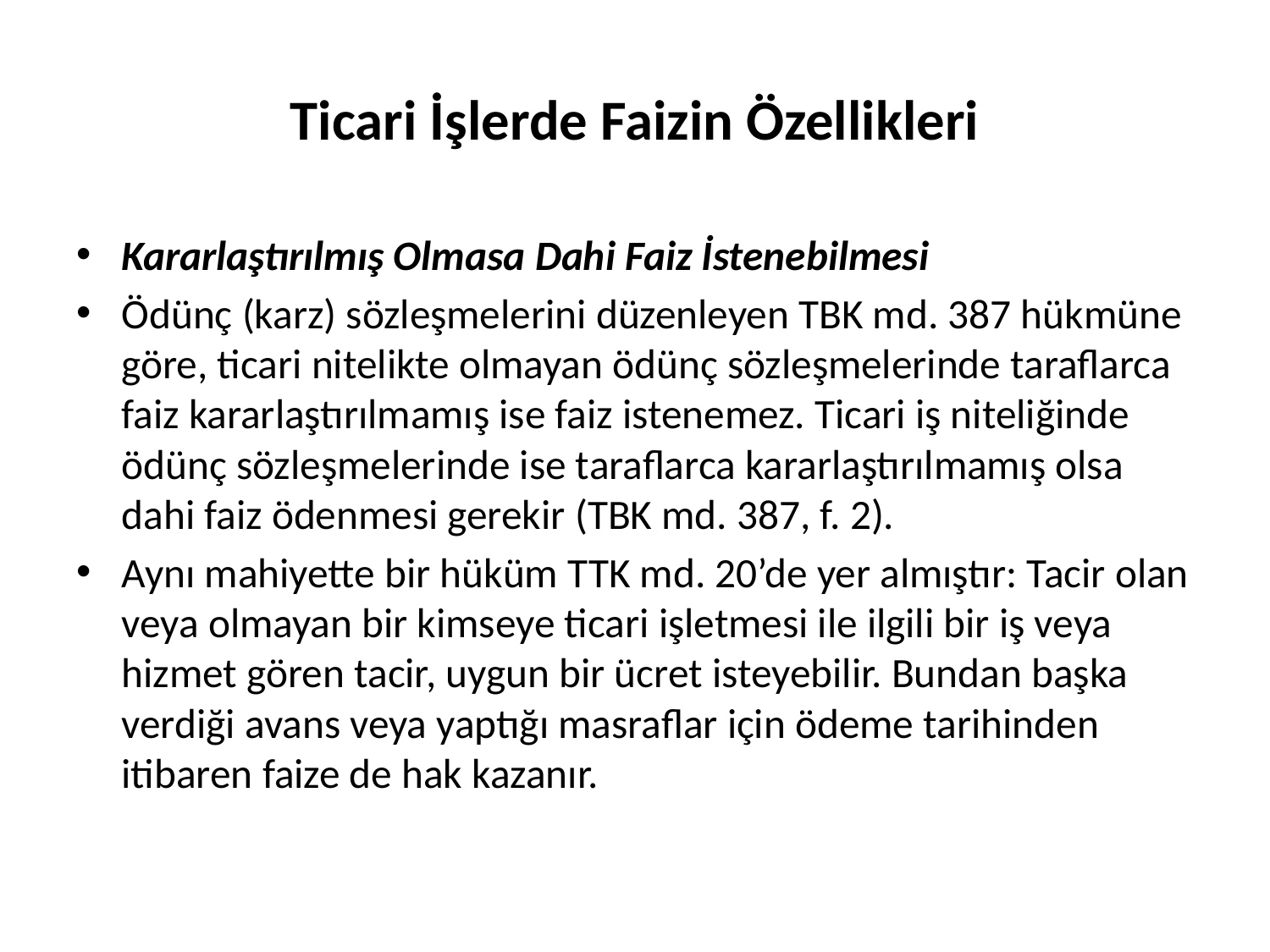

# Ticari İşlerde Faizin Özellikleri
Kararlaştırılmış Olmasa Dahi Faiz İstenebilmesi
Ödünç (karz) sözleşmelerini düzenleyen TBK md. 387 hükmüne göre, ticari nitelikte olmayan ödünç sözleşmelerinde taraflarca faiz kararlaştırılmamış ise faiz istenemez. Ticari iş niteliğinde ödünç sözleşmelerinde ise taraflarca kararlaştırılmamış olsa dahi faiz ödenmesi gerekir (TBK md. 387, f. 2).
Aynı mahiyette bir hüküm TTK md. 20’de yer almıştır: Tacir olan veya olmayan bir kimseye ticari işletmesi ile ilgili bir iş veya hizmet gören tacir, uygun bir ücret isteyebilir. Bundan başka verdiği avans veya yaptığı masraflar için ödeme tarihinden itibaren faize de hak kazanır.